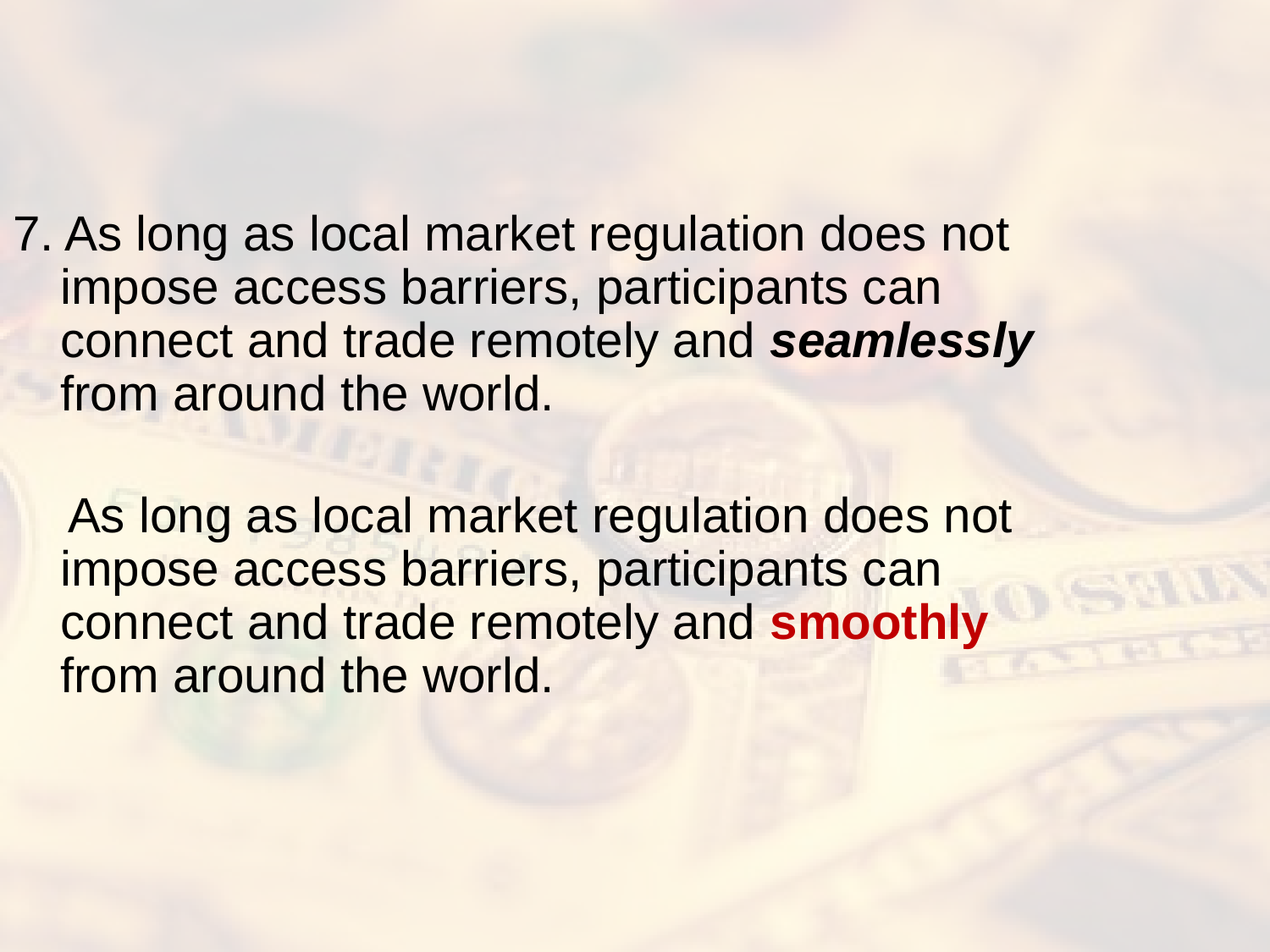

#
7. As long as local market regulation does not impose access barriers, participants can connect and trade remotely and seamlessly from around the world.
    As long as local market regulation does not impose access barriers, participants can connect and trade remotely and smoothly from around the world.